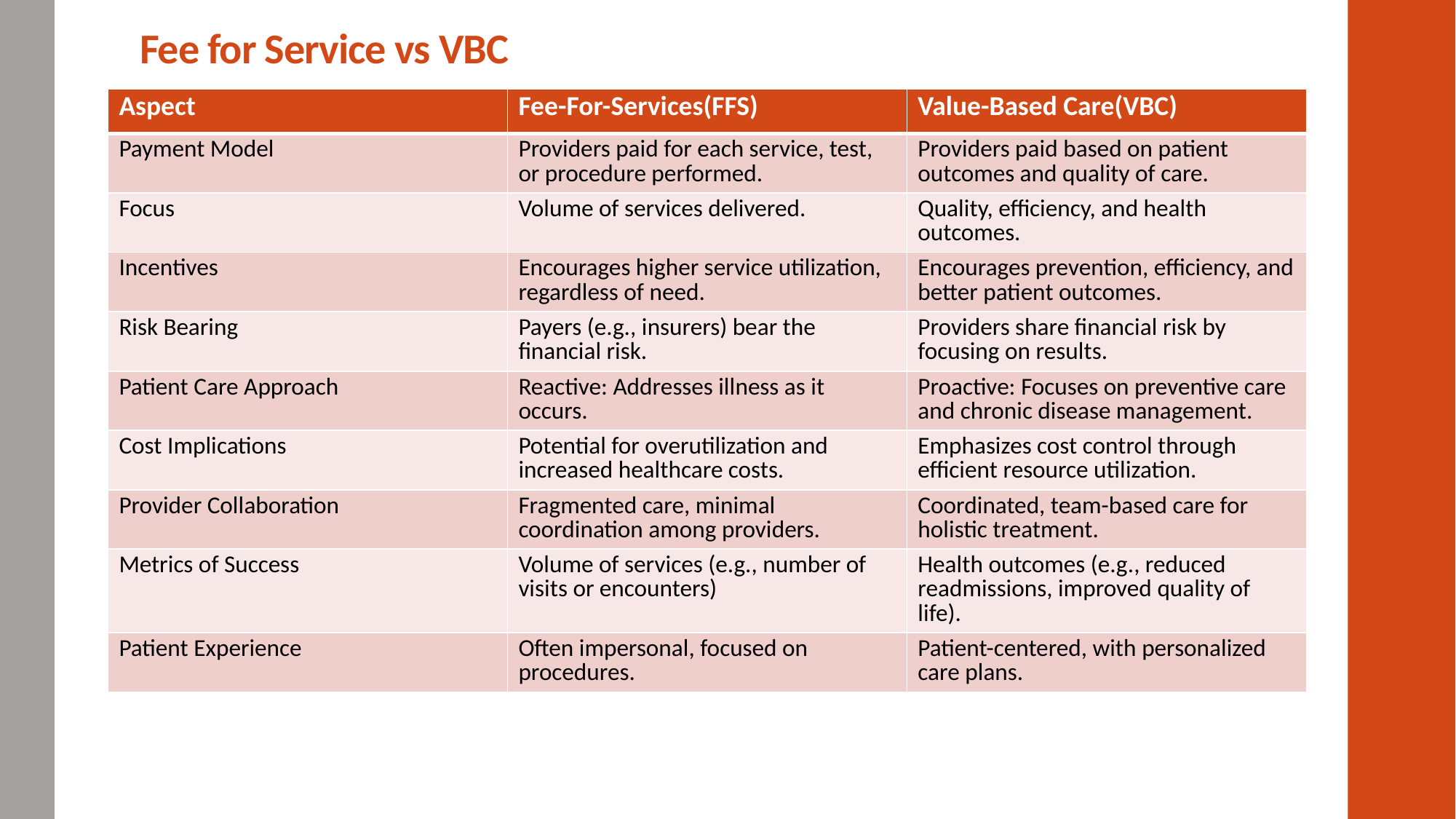

# Fee for Service vs VBC
| Aspect | Fee-For-Services(FFS) | Value-Based Care(VBC) |
| --- | --- | --- |
| Payment Model | Providers paid for each service, test, or procedure performed. | Providers paid based on patient outcomes and quality of care. |
| Focus | Volume of services delivered. | Quality, efficiency, and health outcomes. |
| Incentives | Encourages higher service utilization, regardless of need. | Encourages prevention, efficiency, and better patient outcomes. |
| Risk Bearing | Payers (e.g., insurers) bear the financial risk. | Providers share financial risk by focusing on results. |
| Patient Care Approach | Reactive: Addresses illness as it occurs. | Proactive: Focuses on preventive care and chronic disease management. |
| Cost Implications | Potential for overutilization and increased healthcare costs. | Emphasizes cost control through efficient resource utilization. |
| Provider Collaboration | Fragmented care, minimal coordination among providers. | Coordinated, team-based care for holistic treatment. |
| Metrics of Success | Volume of services (e.g., number of visits or encounters) | Health outcomes (e.g., reduced readmissions, improved quality of life). |
| Patient Experience | Often impersonal, focused on procedures. | Patient-centered, with personalized care plans. |